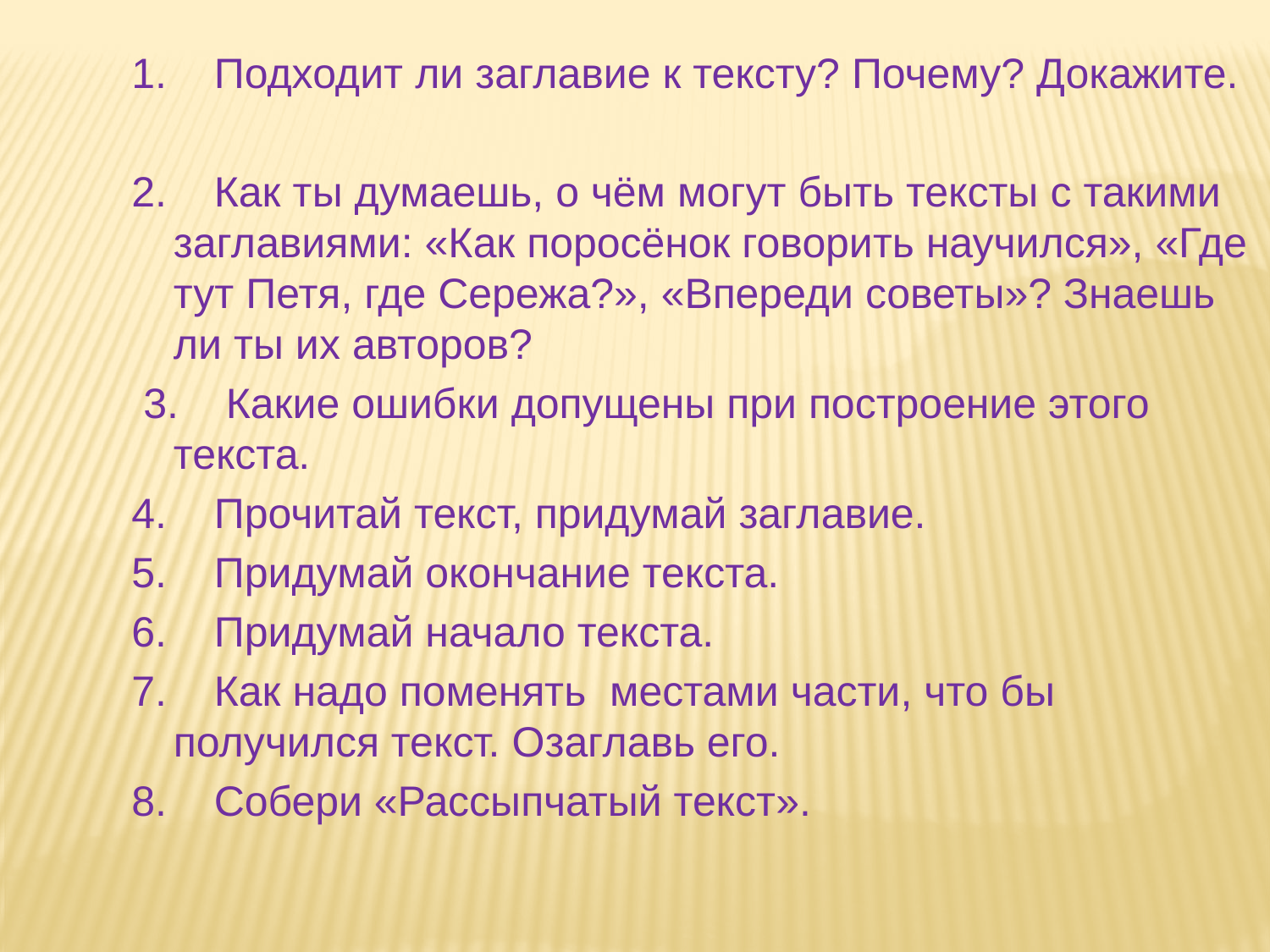

1.    Подходит ли заглавие к тексту? Почему? Докажите.

2.    Как ты думаешь, о чём могут быть тексты с такими заглавиями: «Как поросёнок говорить научился», «Где тут Петя, где Сережа?», «Впереди советы»? Знаешь ли ты их авторов?
 3.    Какие ошибки допущены при построение этого текста.
4.    Прочитай текст, придумай заглавие.
5.    Придумай окончание текста.
6.    Придумай начало текста.
7.    Как надо поменять  местами части, что бы получился текст. Озаглавь его.
8.    Собери «Рассыпчатый текст».